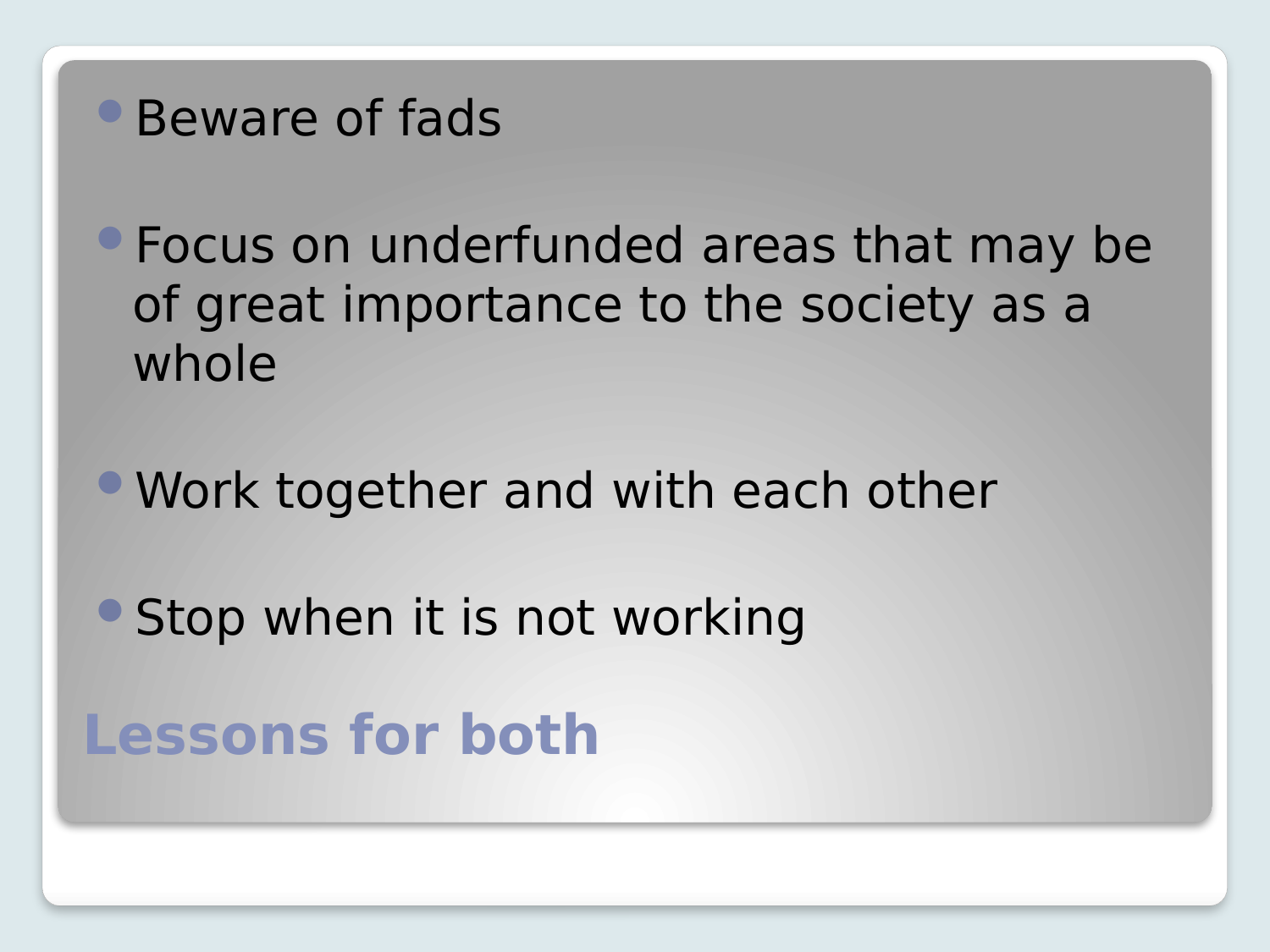

Beware of fads

Focus on underfunded areas that may be of great importance to the society as a whole

Work together and with each other

Stop when it is not working

# Lessons for both